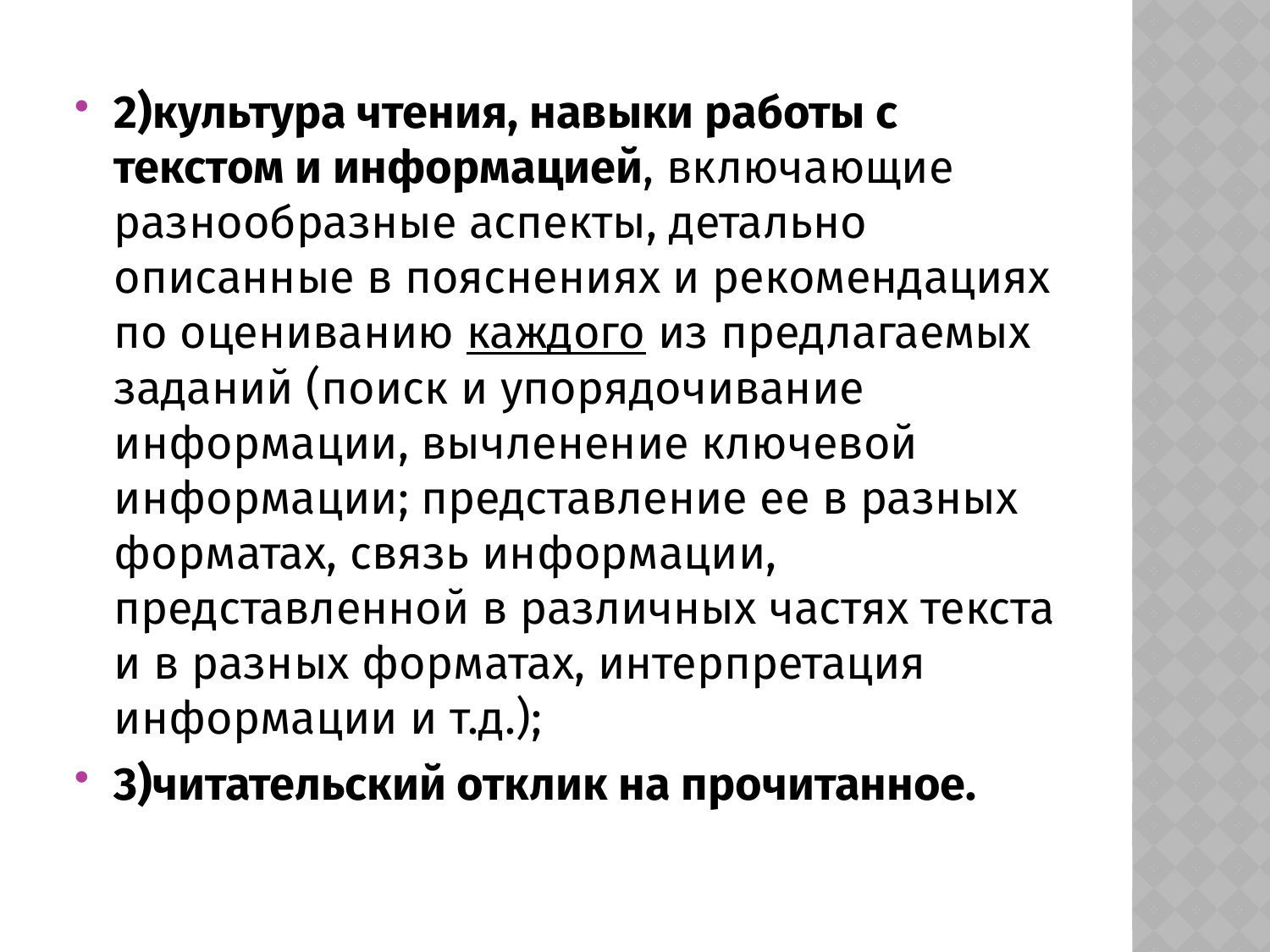

2)культура чтения, навыки работы с текстом и информацией, включающие разнообразные аспекты, детально описанные в пояснениях и рекомендациях по оцениванию каждого из предлагаемых заданий (поиск и упорядочивание информации, вычленение ключевой информации; представление ее в разных форматах, связь информации, представленной в различных частях текста и в разных форматах, интерпретация информации и т.д.);
3)читательский отклик на прочитанное.